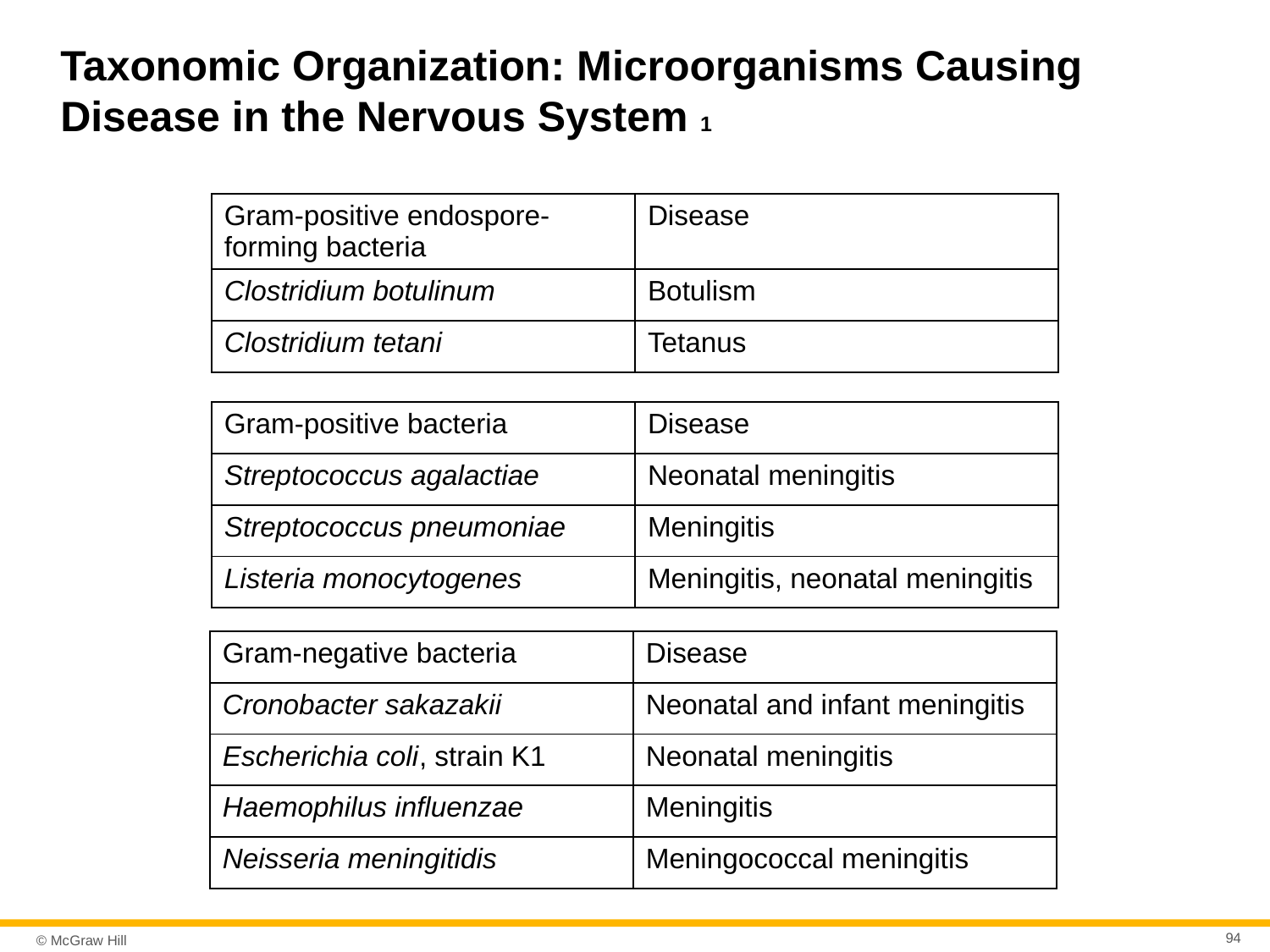

# Taxonomic Organization: Microorganisms Causing Disease in the Nervous System 1
| Gram-positive endospore-forming bacteria | Disease |
| --- | --- |
| Clostridium botulinum | Botulism |
| Clostridium tetani | Tetanus |
| Gram-positive bacteria | Disease |
| --- | --- |
| Streptococcus agalactiae | Neonatal meningitis |
| Streptococcus pneumoniae | Meningitis |
| Listeria monocytogenes | Meningitis, neonatal meningitis |
| Gram-negative bacteria | Disease |
| --- | --- |
| Cronobacter sakazakii | Neonatal and infant meningitis |
| Escherichia coli, strain K1 | Neonatal meningitis |
| Haemophilus influenzae | Meningitis |
| Neisseria meningitidis | Meningococcal meningitis |